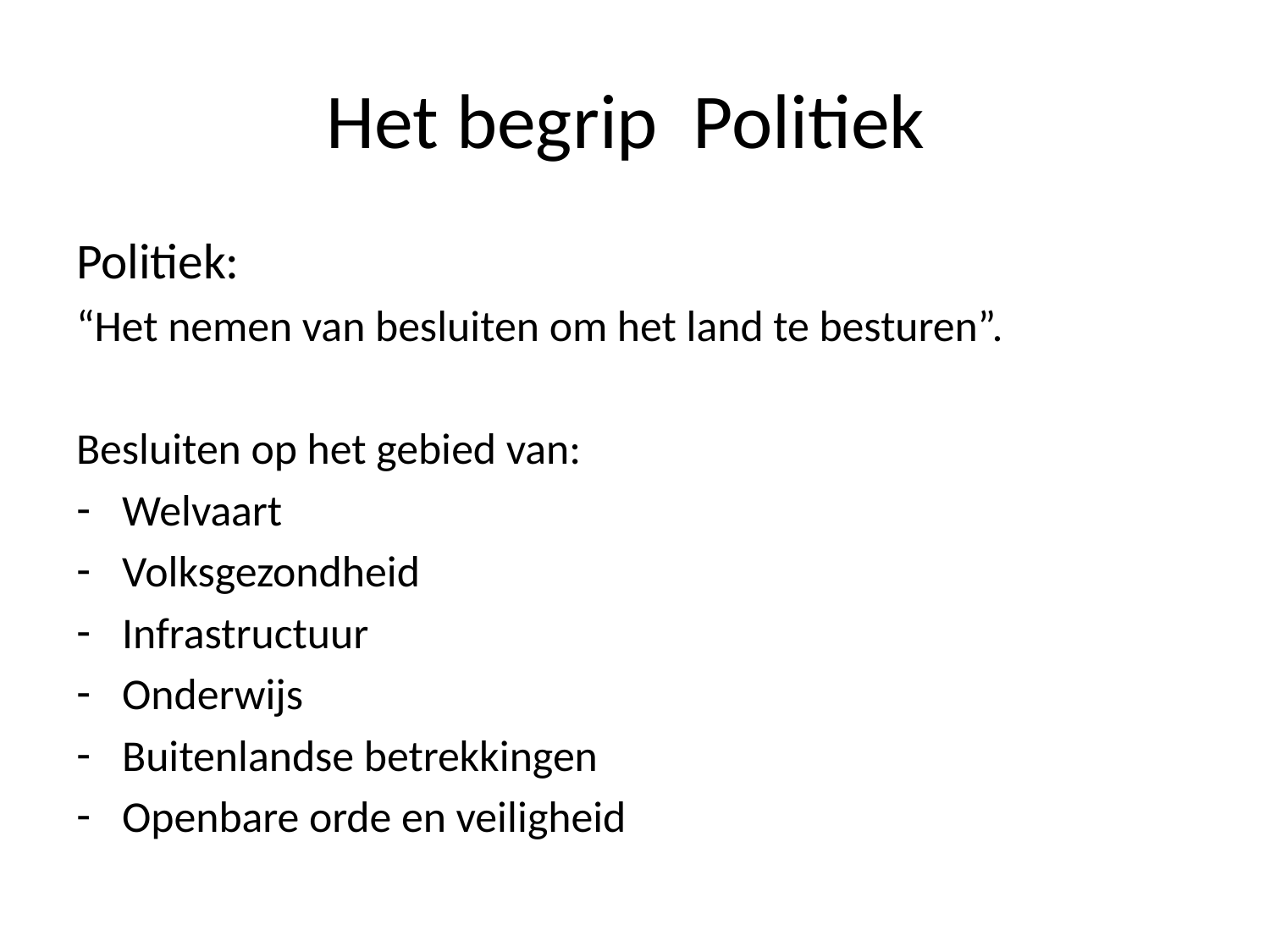

# Het begrip  Politiek
Politiek:
“Het nemen van besluiten om het land te besturen”.

Besluiten op het gebied van:
Welvaart
Volksgezondheid
Infrastructuur
Onderwijs
Buitenlandse betrekkingen
Openbare orde en veiligheid